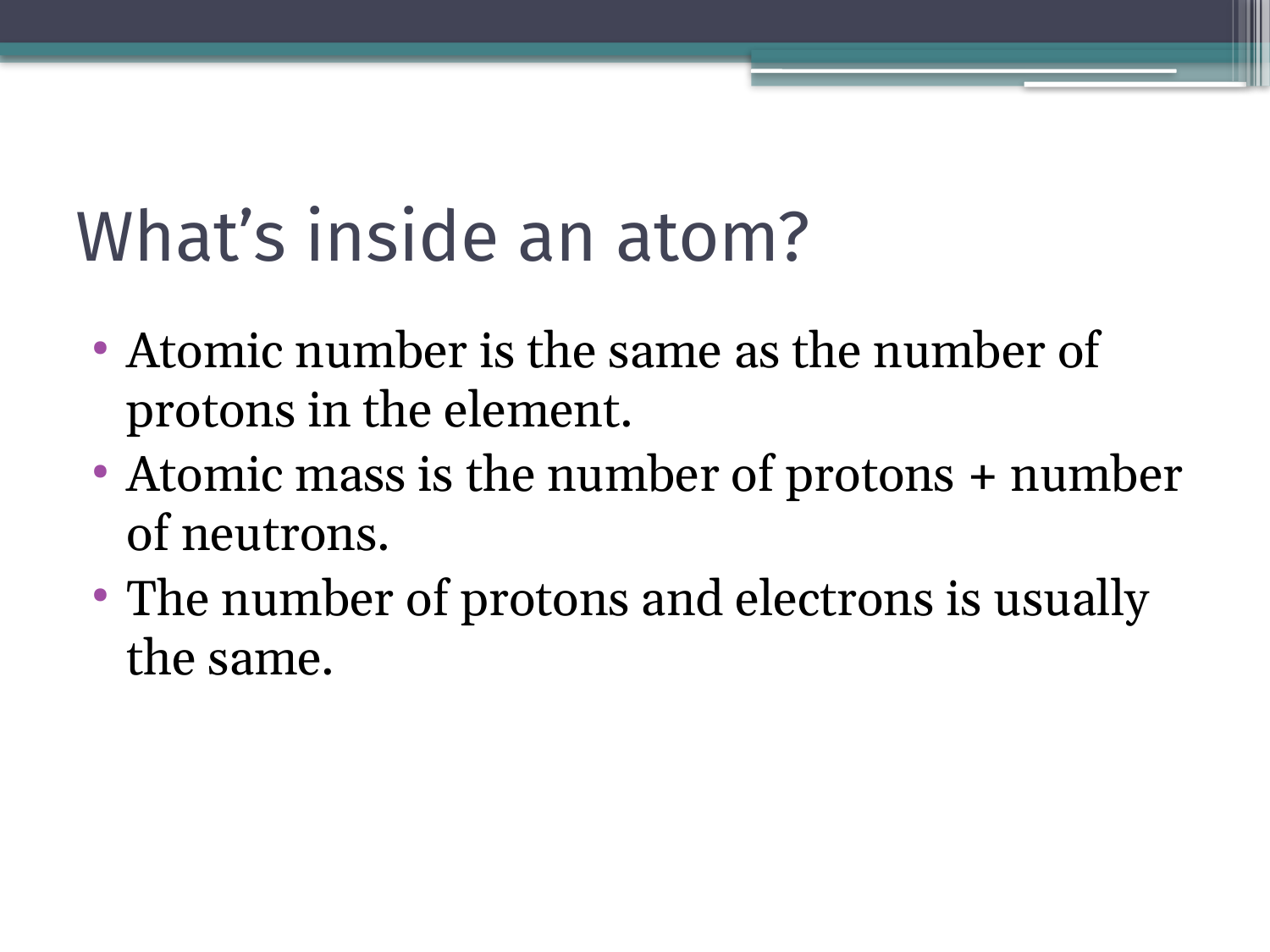

# What’s inside an atom?
Atomic number is the same as the number of protons in the element.
Atomic mass is the number of protons + number of neutrons.
The number of protons and electrons is usually the same.